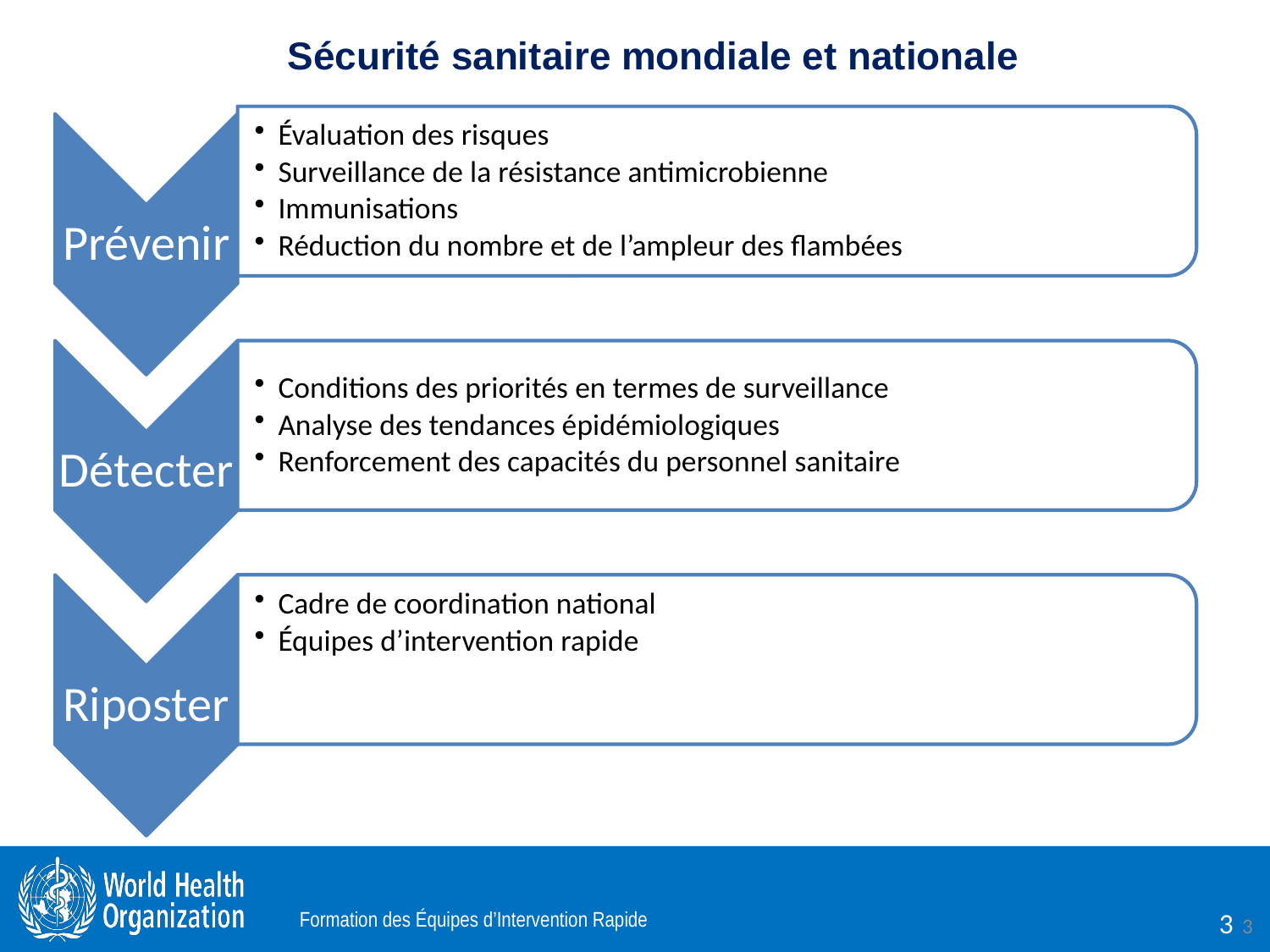

# Sécurité sanitaire mondiale et nationale
Prévenir
Évaluation des risques
Surveillance de la résistance antimicrobienne
Immunisations
Réduction du nombre et de l’ampleur des flambées
Détecter
Conditions des priorités en termes de surveillance
Analyse des tendances épidémiologiques
Renforcement des capacités du personnel sanitaire
Riposter
Cadre de coordination national
Équipes d’intervention rapide

3